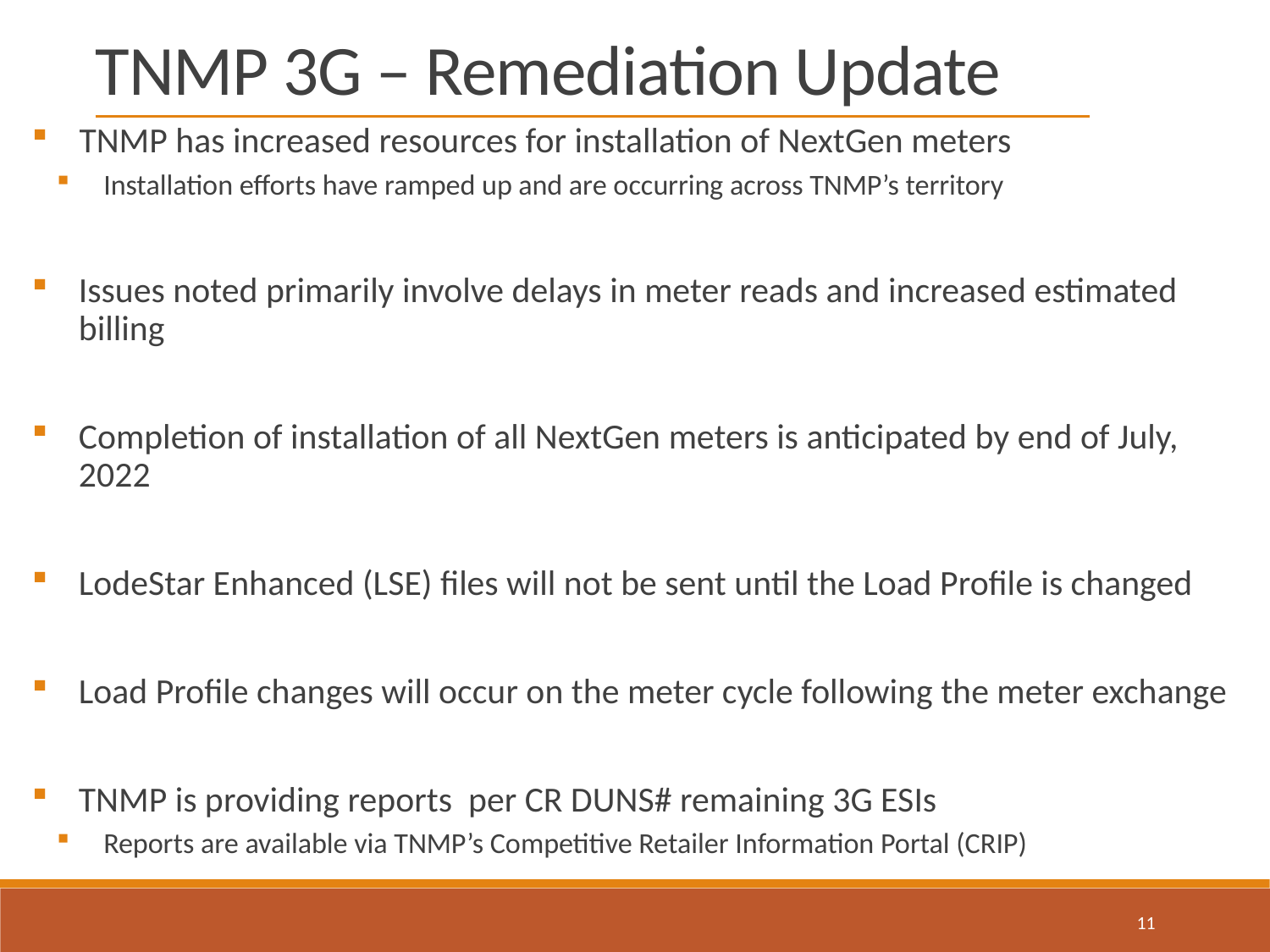

TNMP 3G – Remediation Update
   TNMP has increased resources for installation of NextGen meters
Installation efforts have ramped up and are occurring across TNMP’s territory

Issues noted primarily involve delays in meter reads and increased estimated billing

Completion of installation of all NextGen meters is anticipated by end of July, 2022

LodeStar Enhanced (LSE) files will not be sent until the Load Profile is changed

Load Profile changes will occur on the meter cycle following the meter exchange

TNMP is providing reports  per CR DUNS# remaining 3G ESIs
Reports are available via TNMP’s Competitive Retailer Information Portal (CRIP)

11